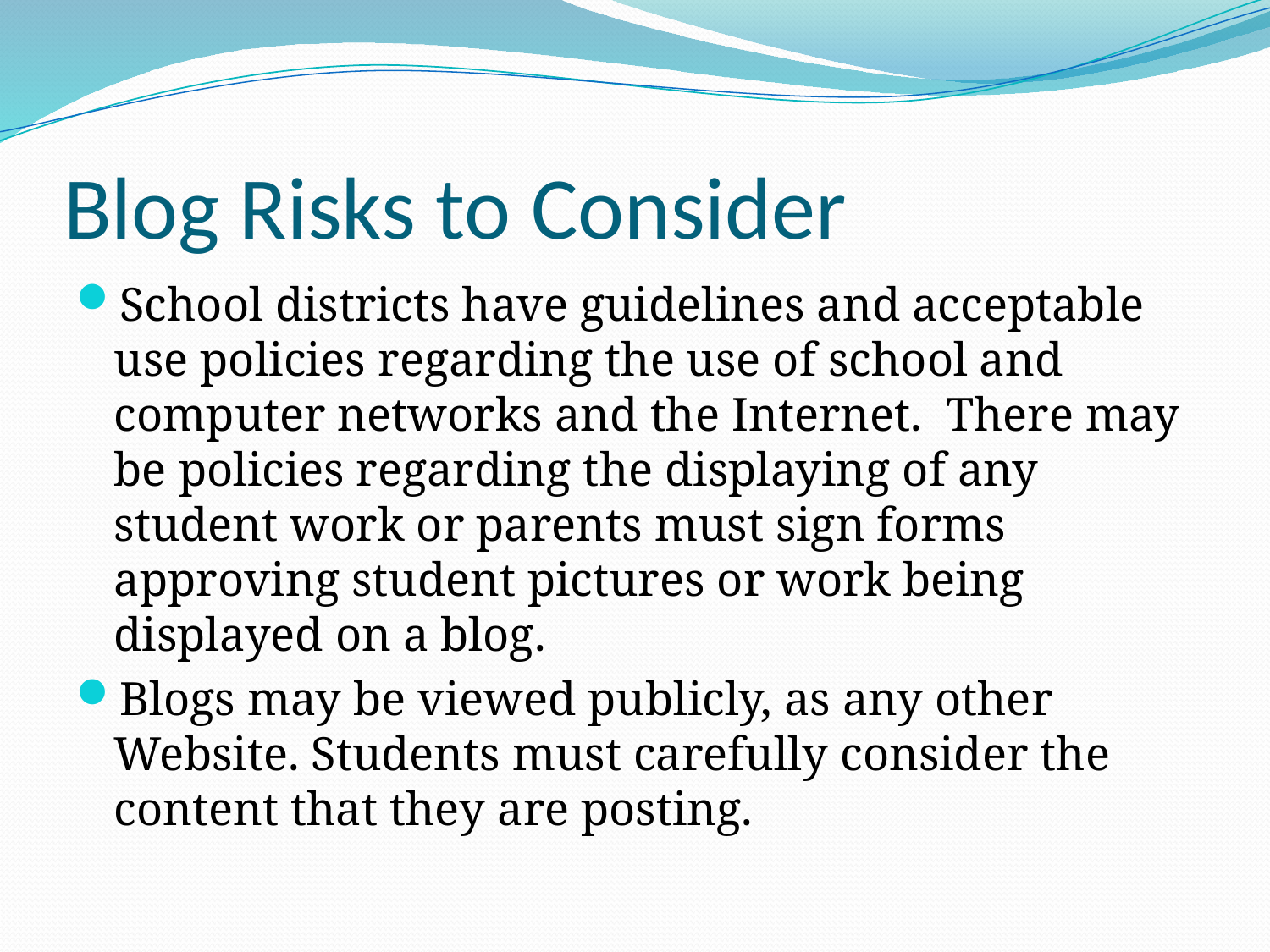

# Blog Risks to Consider
School districts have guidelines and acceptable use policies regarding the use of school and computer networks and the Internet.  There may be policies regarding the displaying of any student work or parents must sign forms approving student pictures or work being displayed on a blog.
Blogs may be viewed publicly, as any other Website. Students must carefully consider the content that they are posting.